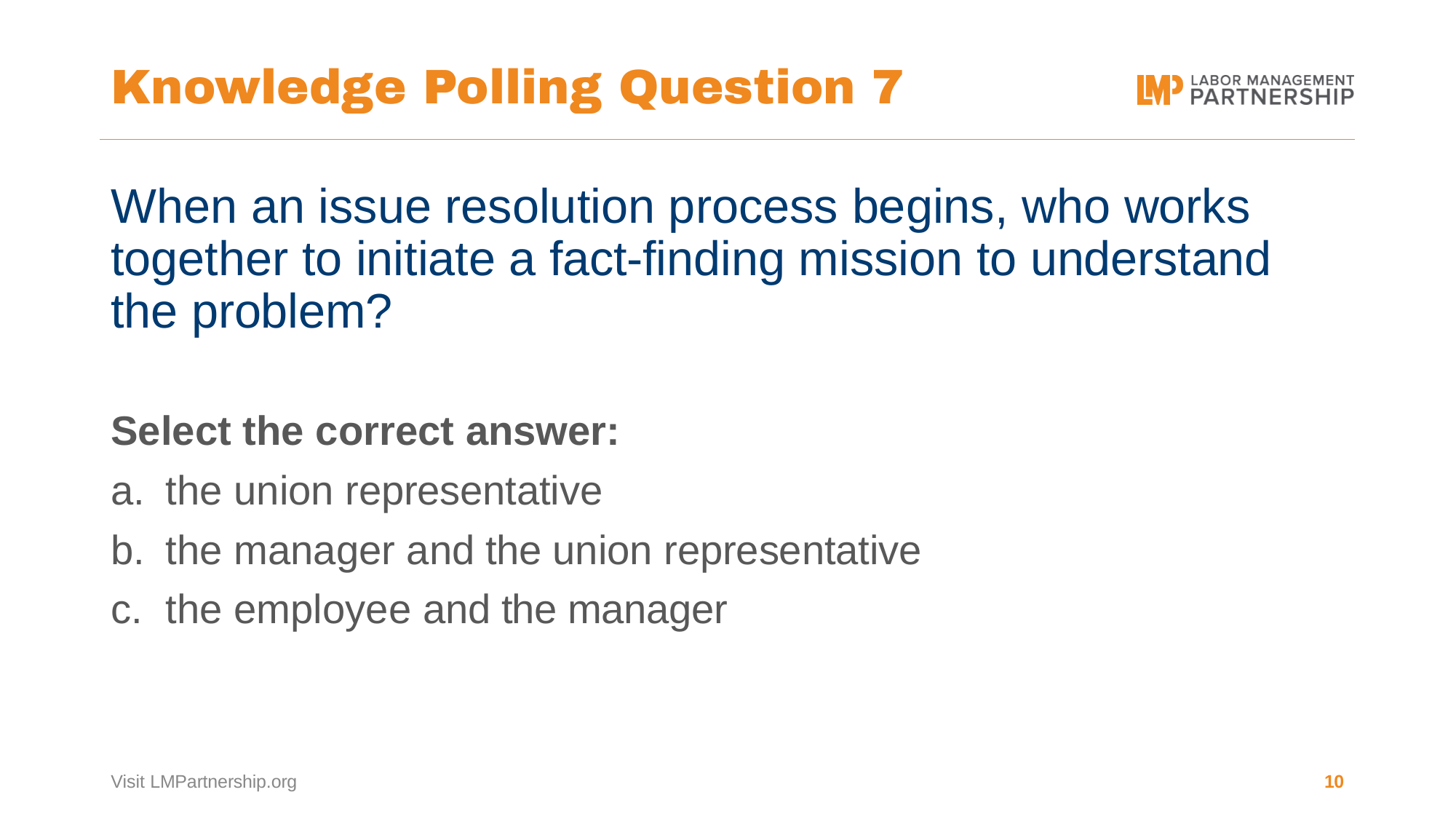

# Knowledge Polling Question 7
When an issue resolution process begins, who works together to initiate a fact-finding mission to understand the problem?

Select the correct answer:
the union representative
the manager and the union representative
the employee and the manager
Visit LMPartnership.org
10